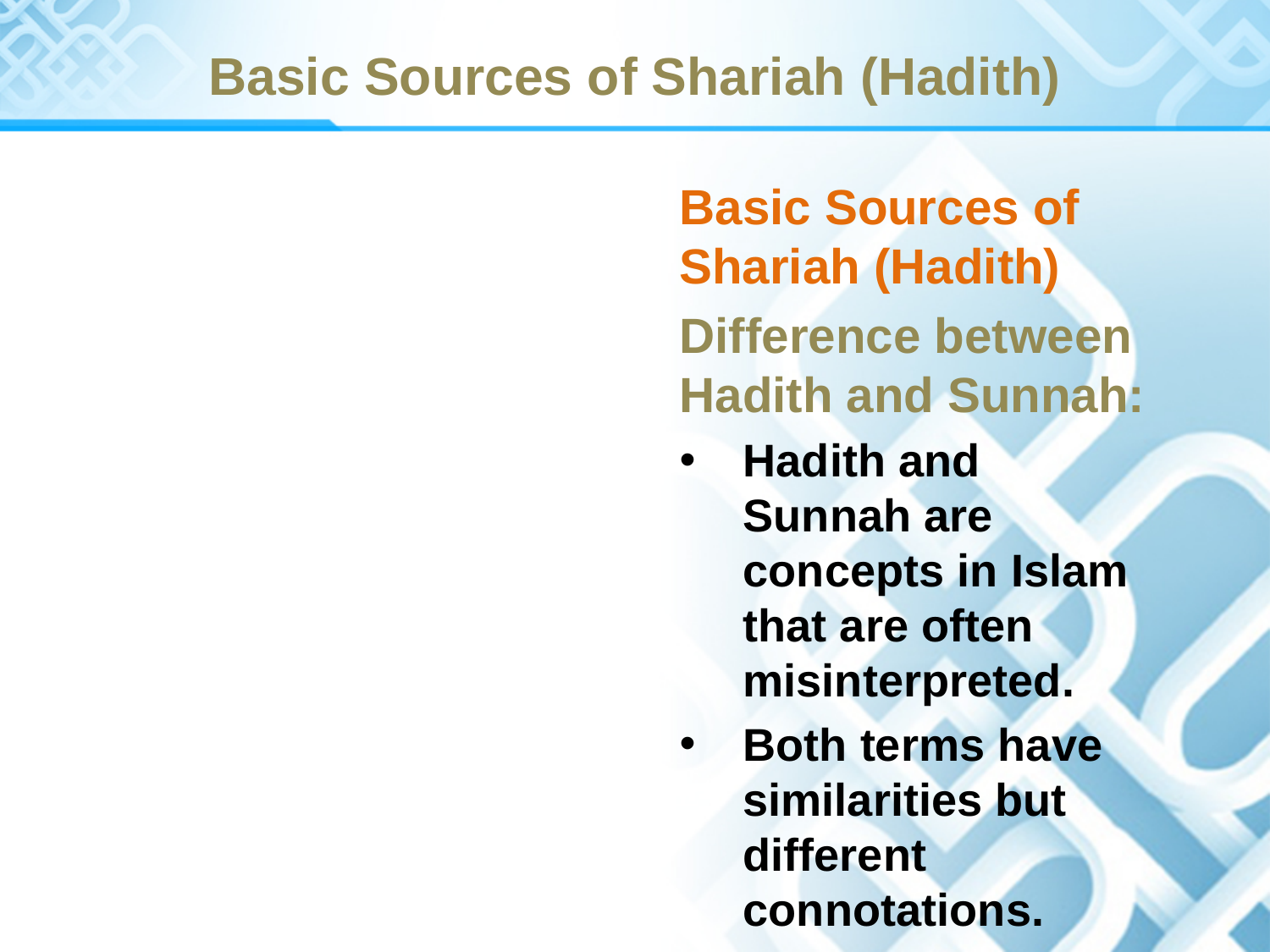

Basic Sources of Shariah (Hadith)
Basic Sources of Shariah (Hadith)
Difference between Hadith and Sunnah:
Hadith and Sunnah are concepts in Islam that are often misinterpreted.
Both terms have similarities but different connotations.